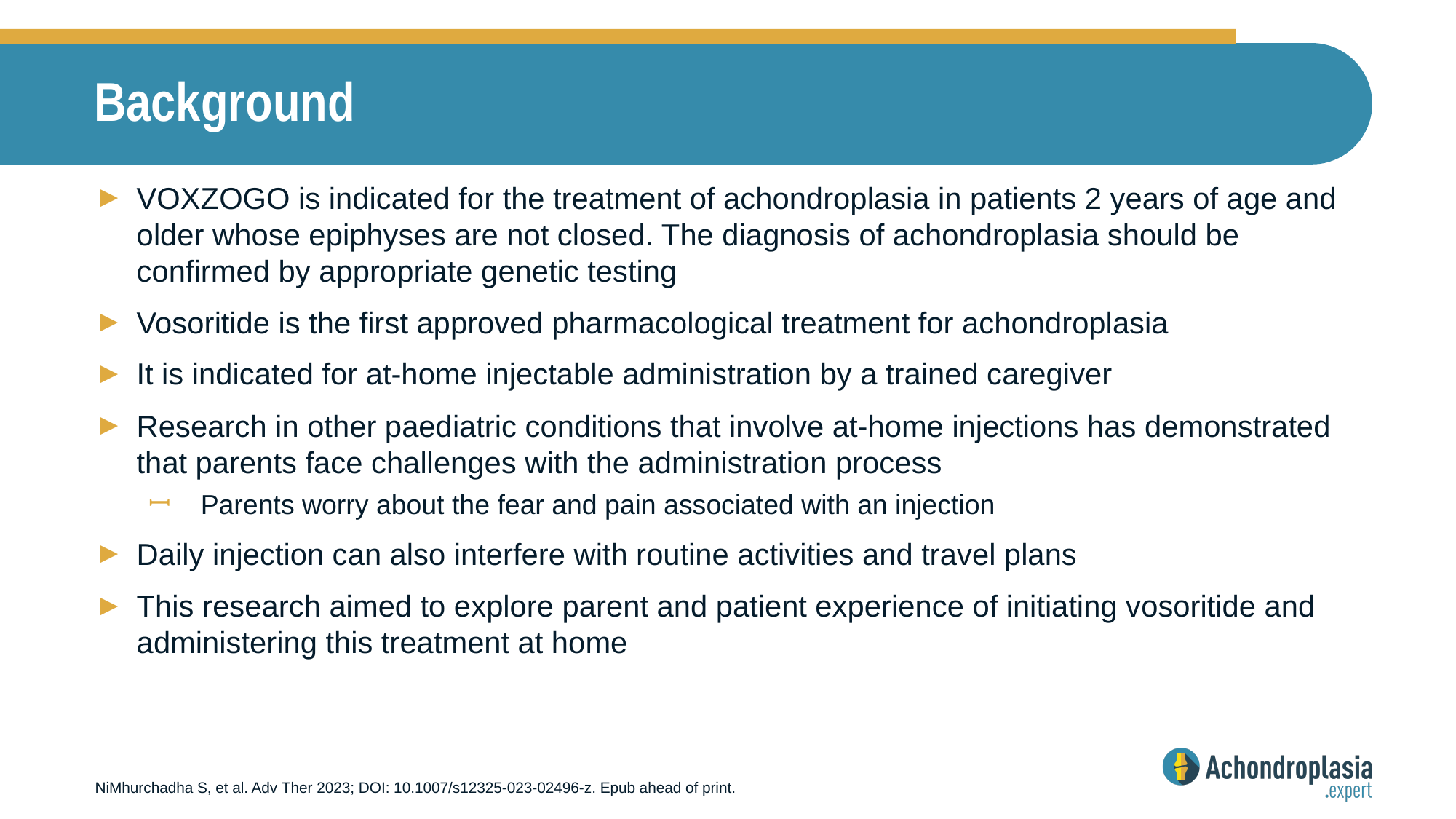

# Background
VOXZOGO is indicated for the treatment of achondroplasia in patients 2 years of age and older whose epiphyses are not closed. The diagnosis of achondroplasia should be confirmed by appropriate genetic testing
Vosoritide is the first approved pharmacological treatment for achondroplasia
It is indicated for at-home injectable administration by a trained caregiver
Research in other paediatric conditions that involve at-home injections has demonstrated that parents face challenges with the administration process
Parents worry about the fear and pain associated with an injection
Daily injection can also interfere with routine activities and travel plans
This research aimed to explore parent and patient experience of initiating vosoritide and administering this treatment at home
NiMhurchadha S, et al. Adv Ther 2023; DOI: 10.1007/s12325-023-02496-z. Epub ahead of print.